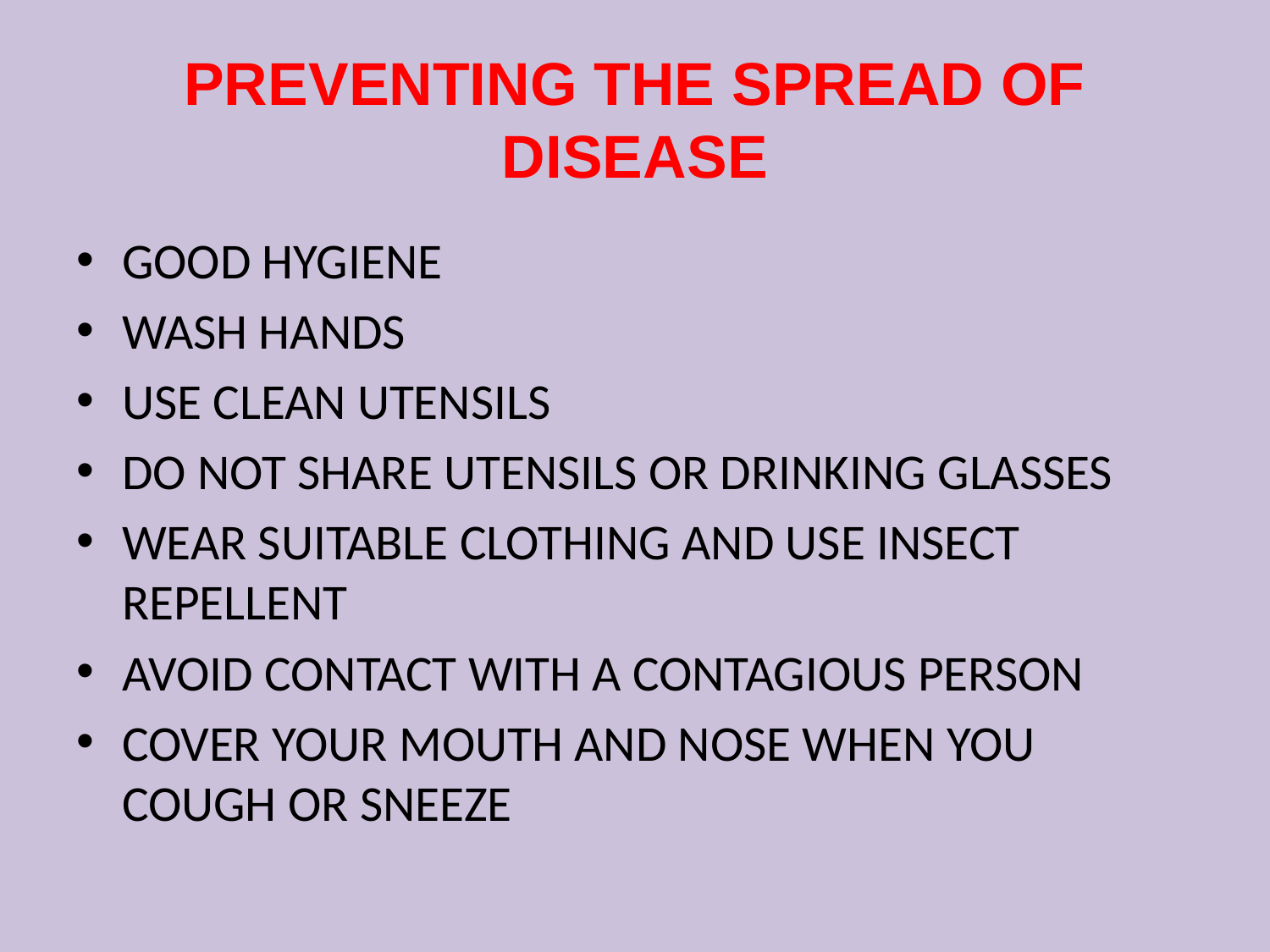

# PREVENTING THE SPREAD OF DISEASE
GOOD HYGIENE
WASH HANDS
USE CLEAN UTENSILS
DO NOT SHARE UTENSILS OR DRINKING GLASSES
WEAR SUITABLE CLOTHING AND USE INSECT REPELLENT
AVOID CONTACT WITH A CONTAGIOUS PERSON
COVER YOUR MOUTH AND NOSE WHEN YOU COUGH OR SNEEZE